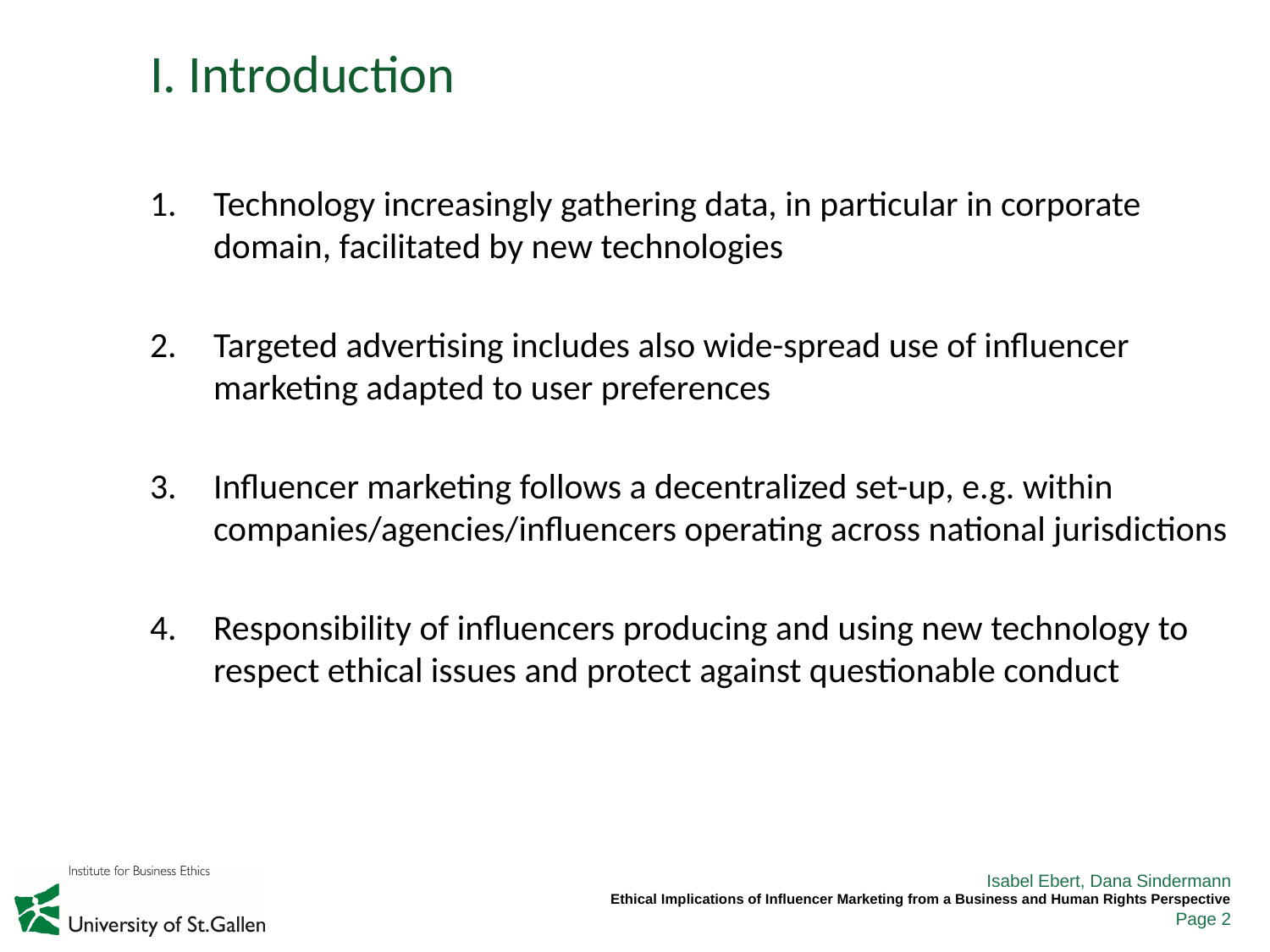

# I. Introduction

Technology increasingly gathering data, in particular in corporate domain, facilitated by new technologies

Targeted advertising includes also wide-spread use of influencer marketing adapted to user preferences

Influencer marketing follows a decentralized set-up, e.g. within companies/agencies/influencers operating across national jurisdictions

Responsibility of influencers producing and using new technology to respect ethical issues and protect against questionable conduct